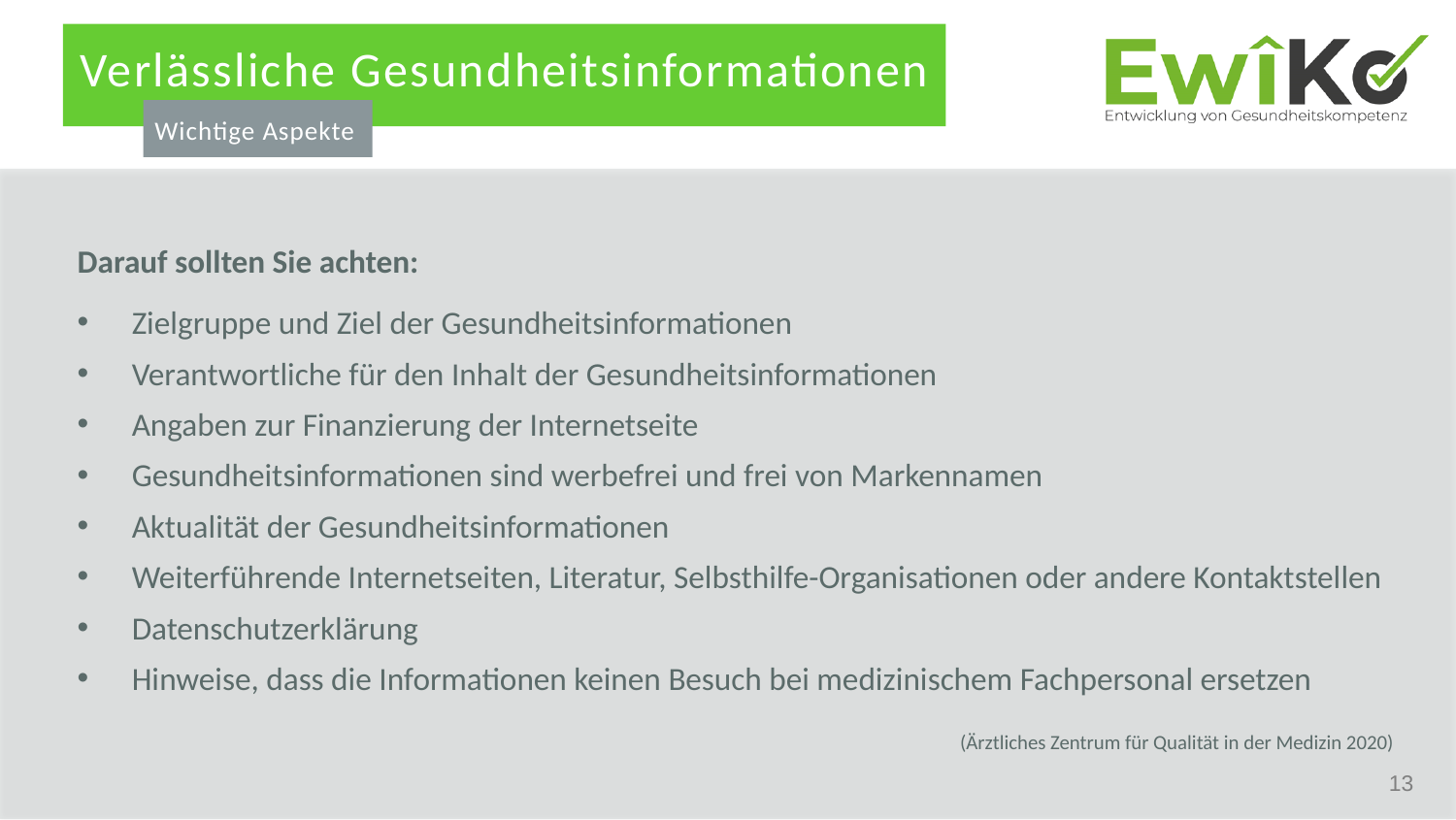

Verlässliche Gesundheitsinformationen
Wichtige Aspekte
Darauf sollten Sie achten:

Zielgruppe und Ziel der Gesundheitsinformationen
Verantwortliche für den Inhalt der Gesundheitsinformationen
Angaben zur Finanzierung der Internetseite
Gesundheitsinformationen sind werbefrei und frei von Markennamen
Aktualität der Gesundheitsinformationen
Weiterführende Internetseiten, Literatur, Selbsthilfe-Organisationen oder andere Kontaktstellen
Datenschutzerklärung
Hinweise, dass die Informationen keinen Besuch bei medizinischem Fachpersonal ersetzen

(Ärztliches Zentrum für Qualität in der Medizin 2020)